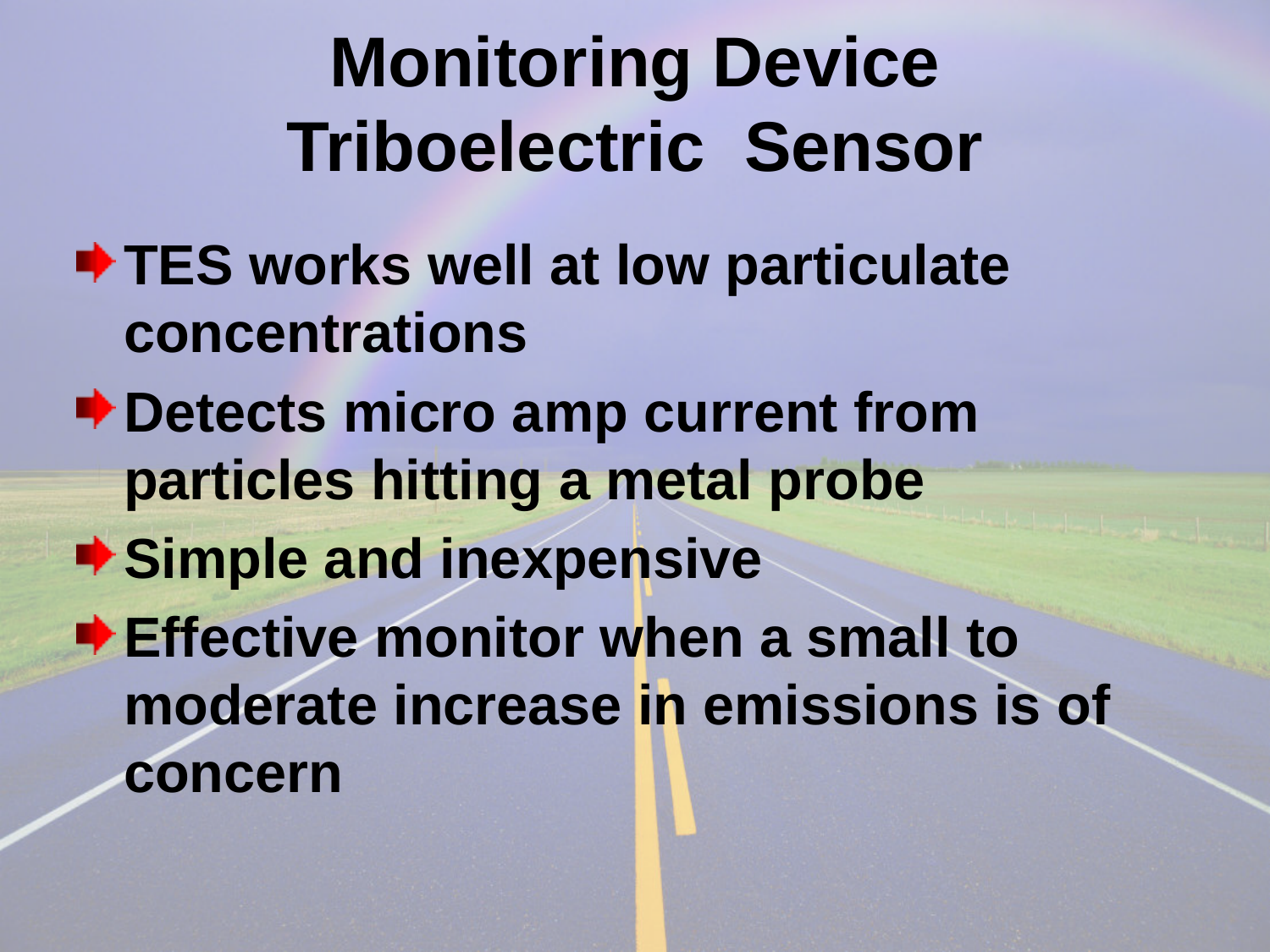

# Monitoring Device Triboelectric  Sensor
TES works well at low particulate concentrations
Detects micro amp current from particles hitting a metal probe
Simple and inexpensive
Effective monitor when a small to moderate increase in emissions is of concern